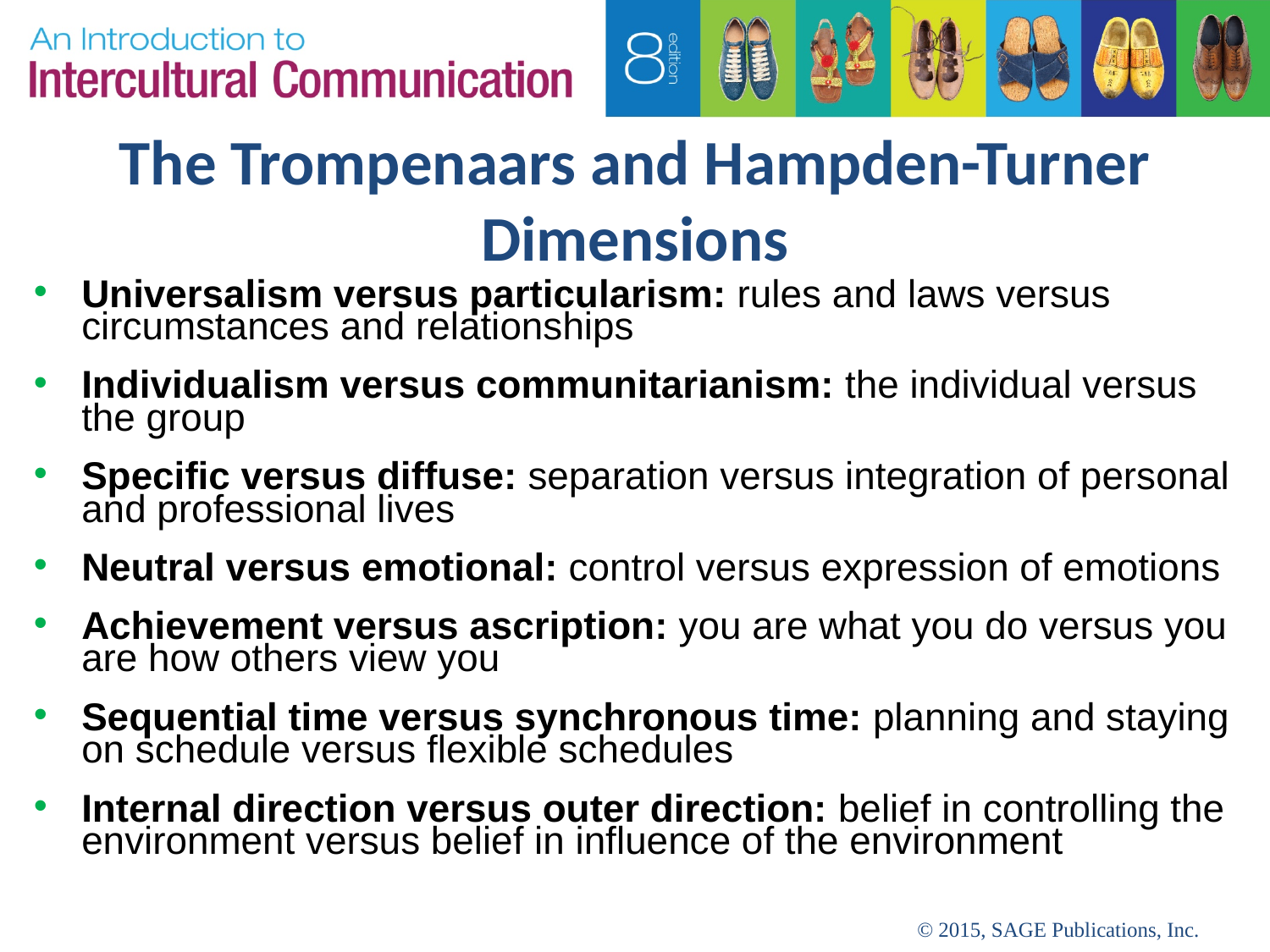

# The Trompenaars and Hampden-Turner Dimensions
Universalism versus particularism: rules and laws versus circumstances and relationships

Individualism versus communitarianism: the individual versus the group

Specific versus diffuse: separation versus integration of personal and professional lives

Neutral versus emotional: control versus expression of emotions

Achievement versus ascription: you are what you do versus you are how others view you

Sequential time versus synchronous time: planning and staying on schedule versus flexible schedules

Internal direction versus outer direction: belief in controlling the environment versus belief in influence of the environment
© 2015, SAGE Publications, Inc.